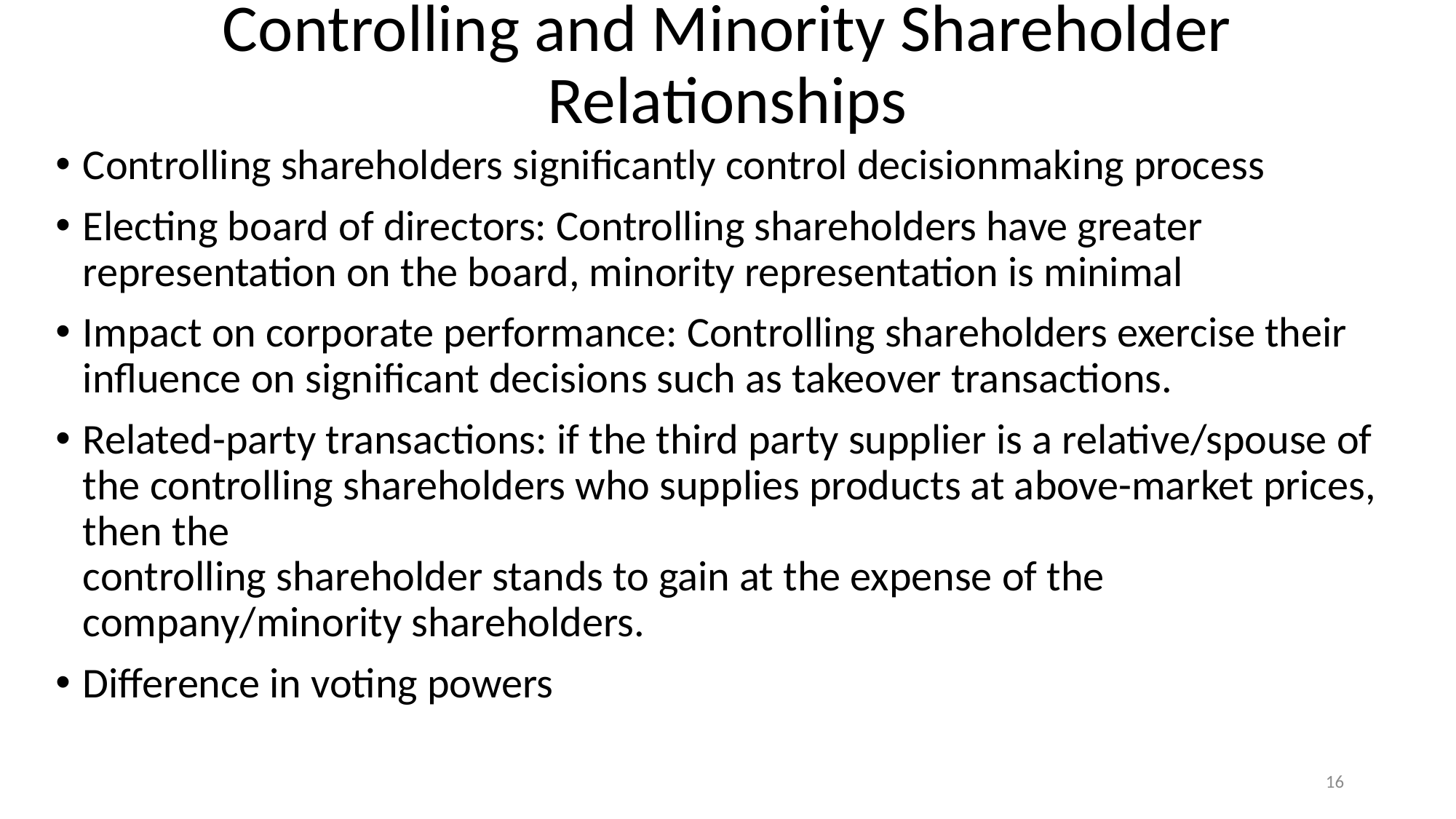

# Controlling and Minority Shareholder Relationships
Controlling shareholders significantly control decisionmaking process
Electing board of directors: Controlling shareholders have greater representation on the board, minority representation is minimal
Impact on corporate performance: Controlling shareholders exercise their influence on significant decisions such as takeover transactions.
Related-party transactions: if the third party supplier is a relative/spouse of the controlling shareholders who supplies products at above-market prices, then the
controlling shareholder stands to gain at the expense of the company/minority shareholders.
Difference in voting powers

16